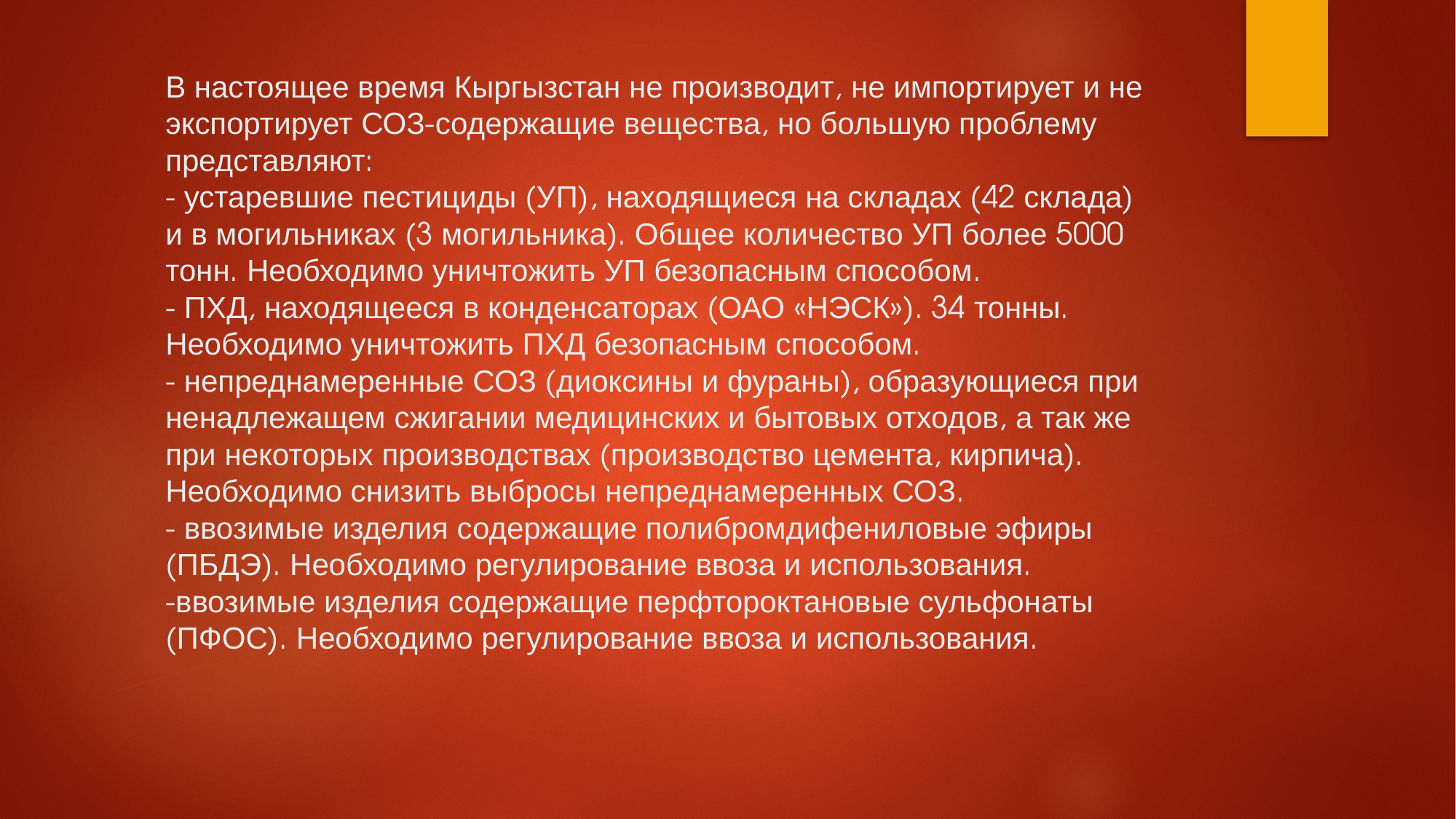

# В настоящее время Кыргызстан не производит, не импортирует и не экспортирует СОЗ-содержащие вещества, но большую проблему представляют: - устаревшие пестициды (УП), находящиеся на складах (42 склада) и в могильниках (3 могильника). Общее количество УП более 5000 тонн. Необходимо уничтожить УП безопасным способом. - ПХД, находящееся в конденсаторах (ОАО «НЭСК»). 34 тонны. Необходимо уничтожить ПХД безопасным способом. - непреднамеренные СОЗ (диоксины и фураны), образующиеся при ненадлежащем сжигании медицинских и бытовых отходов, а так же при некоторых производствах (производство цемента, кирпича). Необходимо снизить выбросы непреднамеренных СОЗ. - ввозимые изделия содержащие полибромдифениловые эфиры (ПБДЭ). Необходимо регулирование ввоза и использования. -ввозимые изделия содержащие перфтороктановые сульфонаты (ПФОС). Необходимо регулирование ввоза и использования.